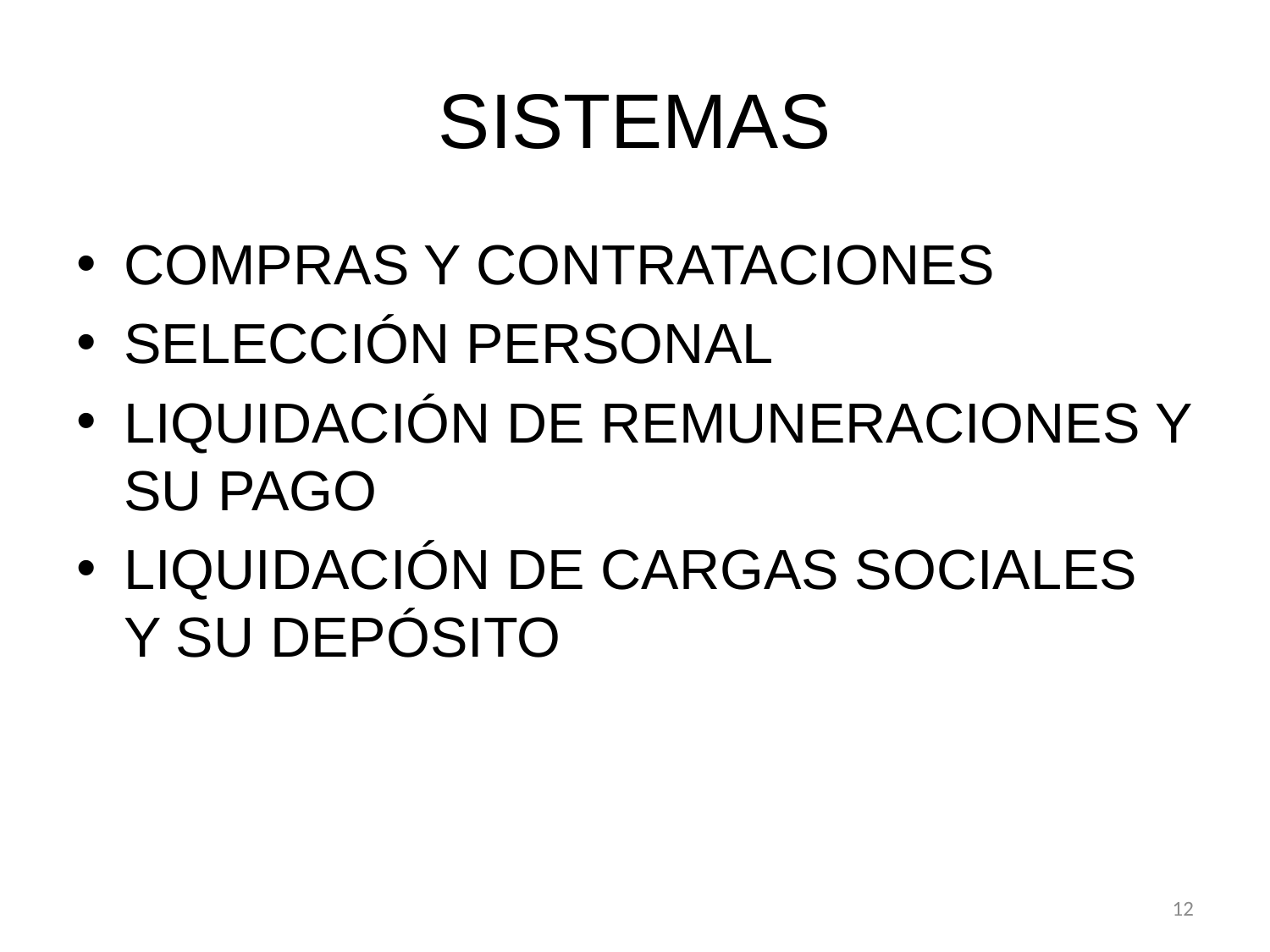

# SISTEMAS
COMPRAS Y CONTRATACIONES
SELECCIÓN PERSONAL
LIQUIDACIÓN DE REMUNERACIONES Y SU PAGO
LIQUIDACIÓN DE CARGAS SOCIALES  Y SU DEPÓSITO

12